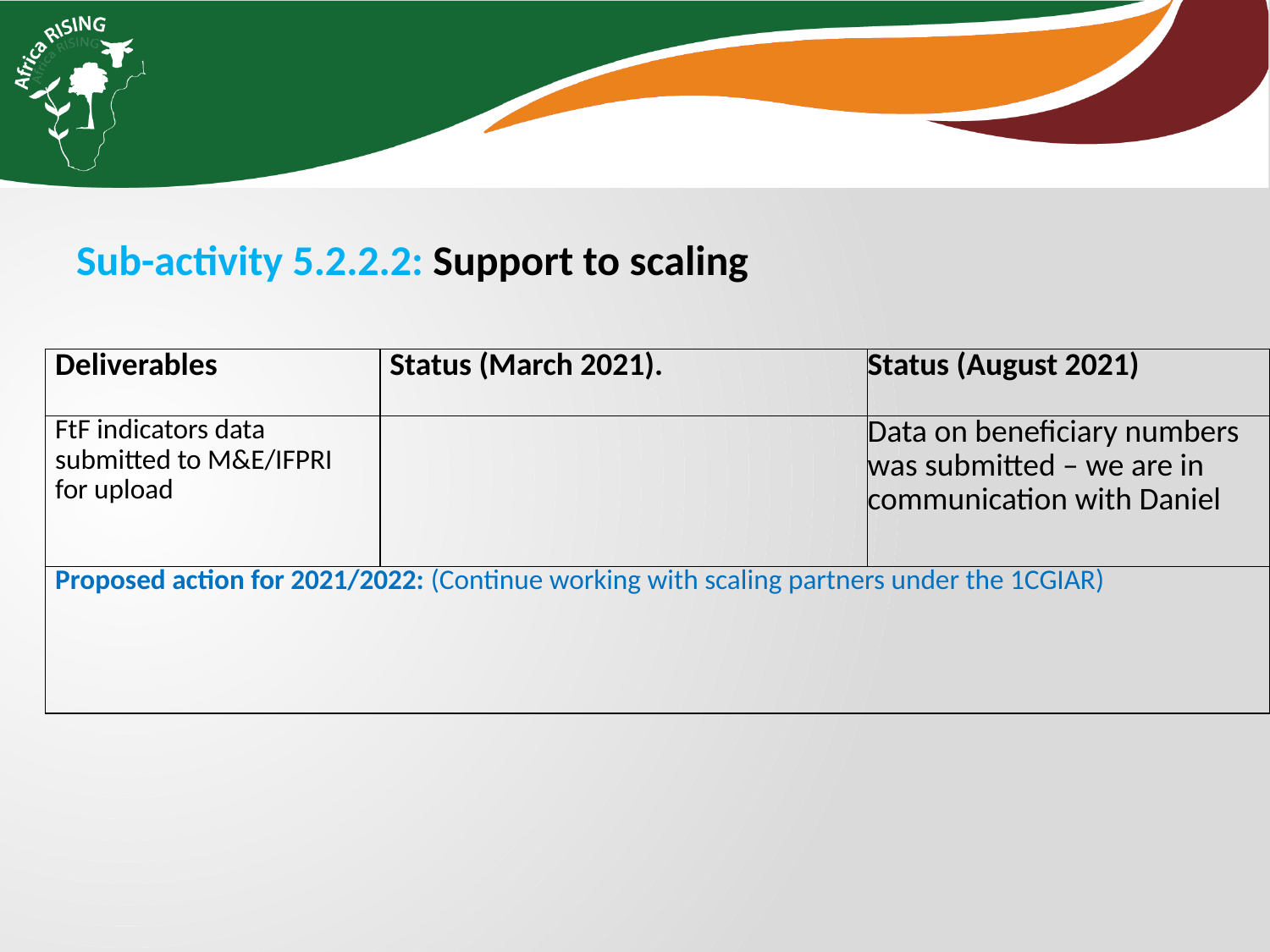

Sub-activity 5.2.2.2: Support to scaling
| Deliverables | Status (March 2021). | Status (August 2021) |
| --- | --- | --- |
| FtF indicators data submitted to M&E/IFPRI for upload |  | Data on beneficiary numbers was submitted – we are in communication with Daniel |
| Proposed action for 2021/2022: (Continue working with scaling partners under the 1CGIAR) |  |  |